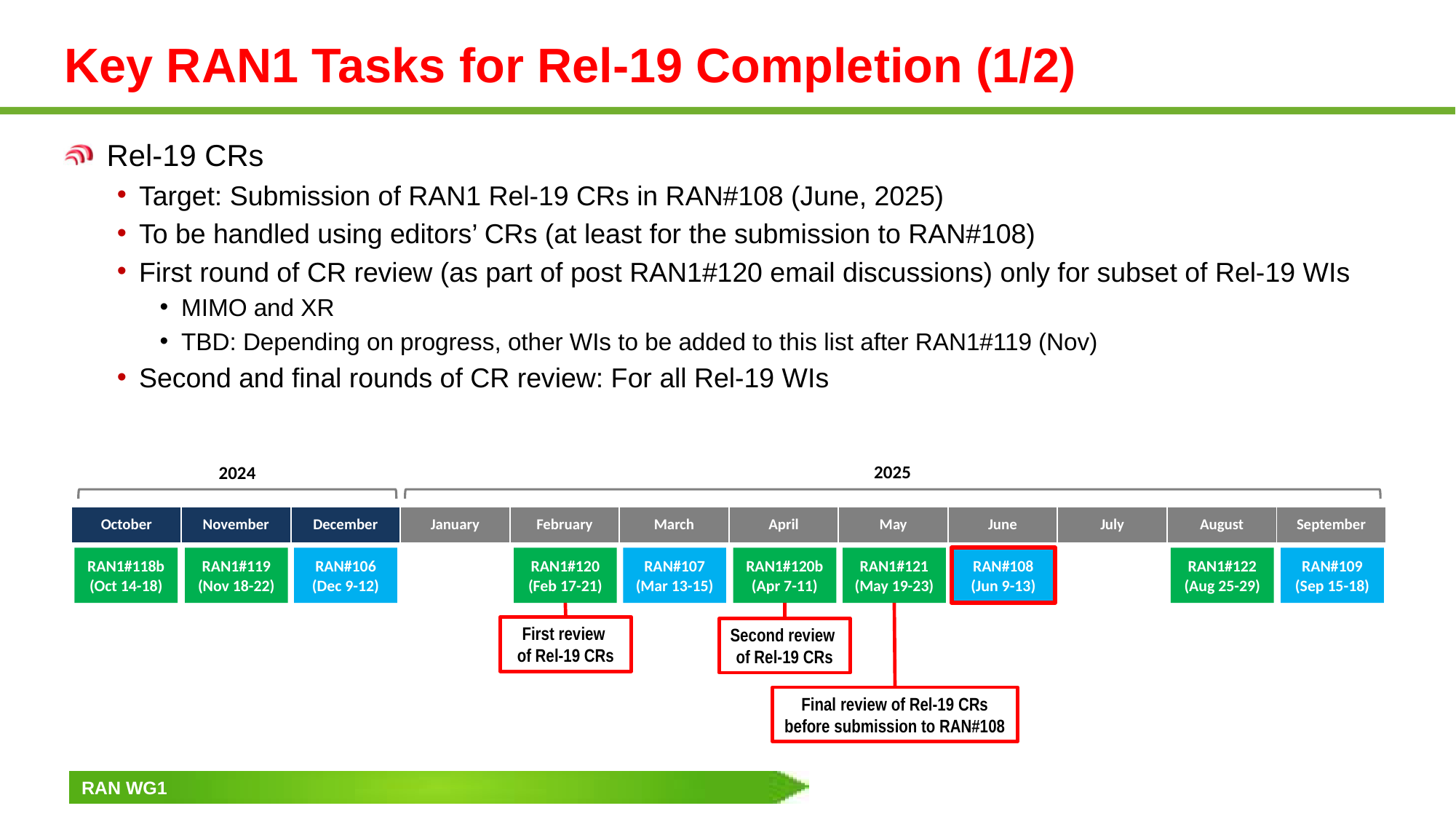

# Key RAN1 Tasks for Rel-19 Completion (1/2)
Rel-19 CRs
Target: Submission of RAN1 Rel-19 CRs in RAN#108 (June, 2025)
To be handled using editors’ CRs (at least for the submission to RAN#108)
First round of CR review (as part of post RAN1#120 email discussions) only for subset of Rel-19 WIs
MIMO and XR
TBD: Depending on progress, other WIs to be added to this list after RAN1#119 (Nov)
Second and final rounds of CR review: For all Rel-19 WIs

2025
2024
| October | November | December | January | February | March | April | May | June | July | August | September |
| --- | --- | --- | --- | --- | --- | --- | --- | --- | --- | --- | --- |
RAN1#120
(Feb 17-21)
RAN1#120b
(Apr 7-11)
RAN1#121
(May 19-23)
RAN#108
(Jun 9-13)
RAN1#122
(Aug 25-29)
RAN1#118b
(Oct 14-18)
RAN1#119
(Nov 18-22)
RAN#109
(Sep 15-18)
RAN#106
(Dec 9-12)
RAN#107
(Mar 13-15)
First review
of Rel-19 CRs
Second review
of Rel-19 CRs
Final review of Rel-19 CRs before submission to RAN#108